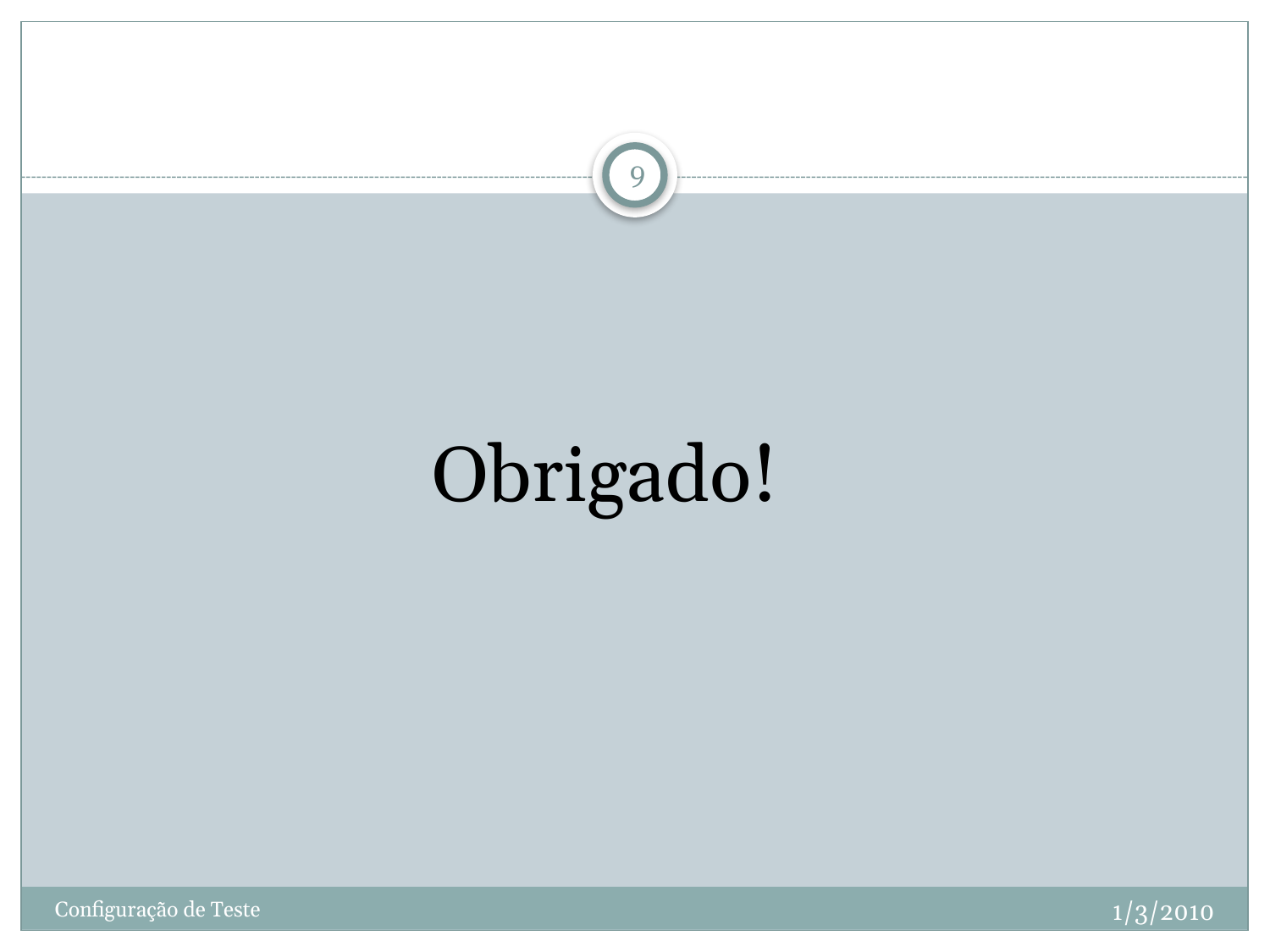

#
9

                    Obrigado!
1/3/2010
Configuração de Teste